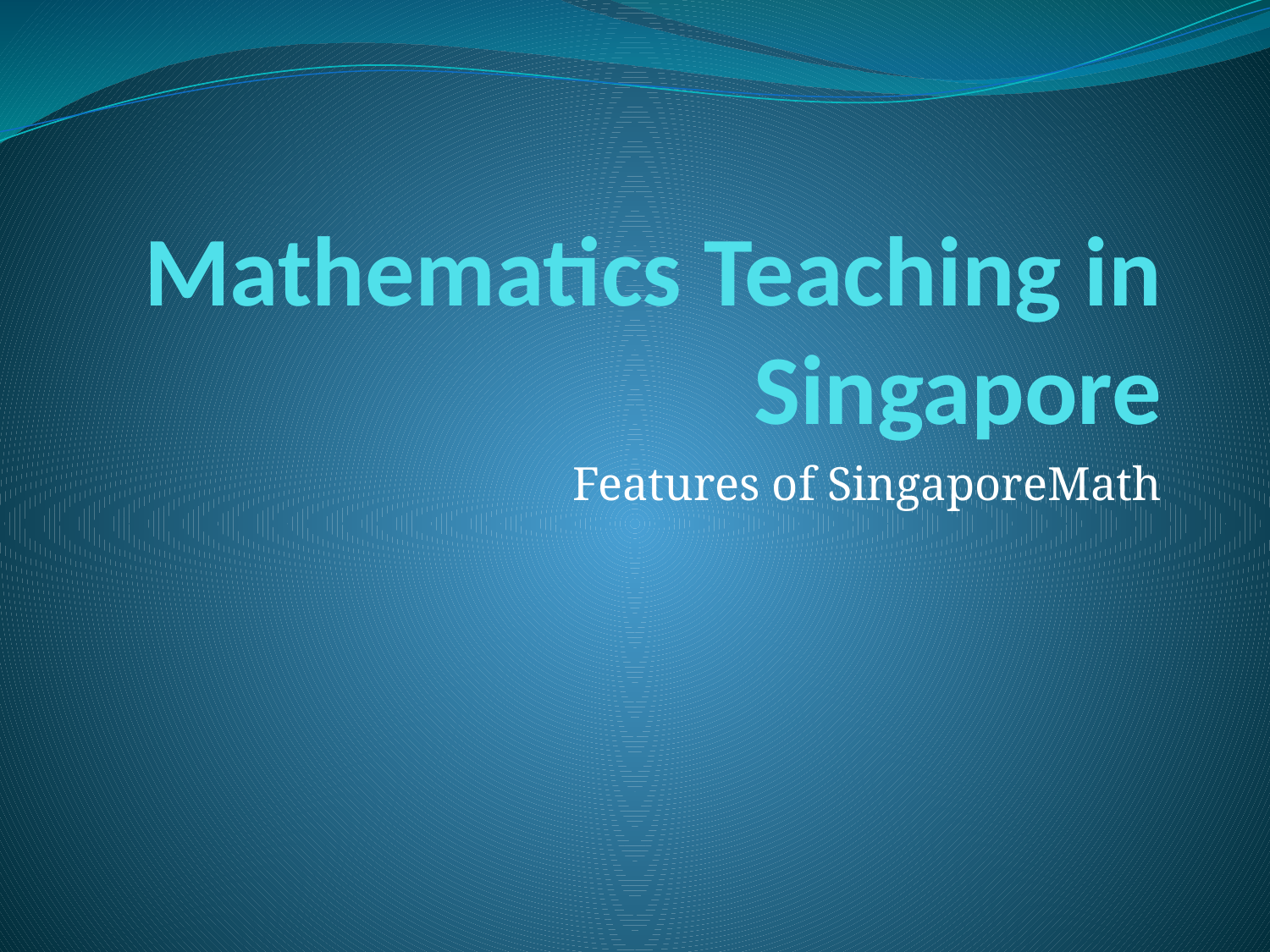

# Mathematics Teaching in Singapore
Features of SingaporeMath